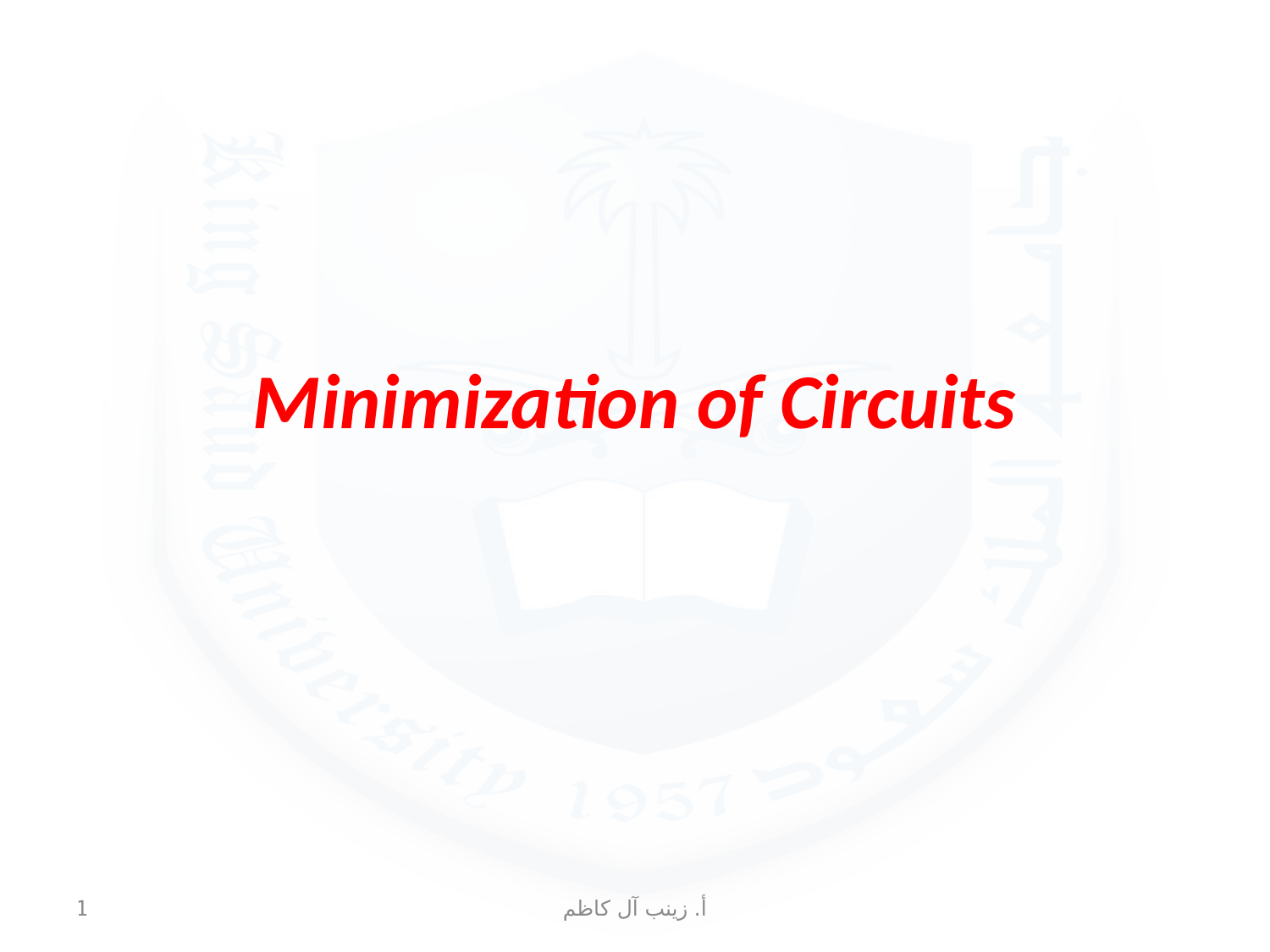

# Minimization of Circuits
1
أ. زينب آل كاظم